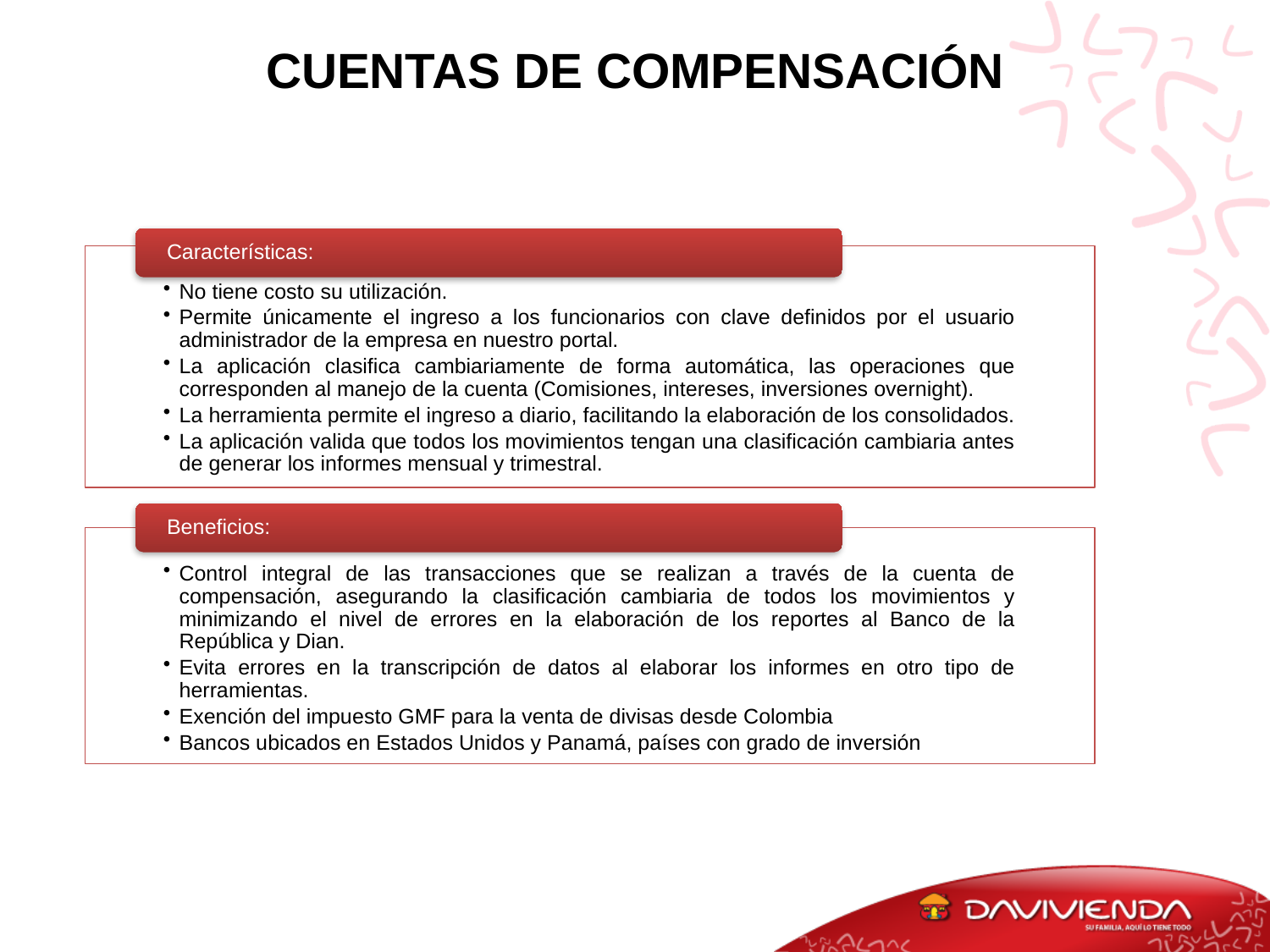

# CUENTAS DE COMPENSACIÓN
No tiene costo su utilización.
Permite únicamente el ingreso a los funcionarios con clave definidos por el usuario administrador de la empresa en nuestro portal.
La aplicación clasifica cambiariamente de forma automática, las operaciones que corresponden al manejo de la cuenta (Comisiones, intereses, inversiones overnight).
La herramienta permite el ingreso a diario, facilitando la elaboración de los consolidados.
La aplicación valida que todos los movimientos tengan una clasificación cambiaria antes de generar los informes mensual y trimestral.
Características:
Control integral de las transacciones que se realizan a través de la cuenta de compensación, asegurando la clasificación cambiaria de todos los movimientos y minimizando el nivel de errores en la elaboración de los reportes al Banco de la República y Dian.
Evita errores en la transcripción de datos al elaborar los informes en otro tipo de herramientas.
Exención del impuesto GMF para la venta de divisas desde Colombia
Bancos ubicados en Estados Unidos y Panamá, países con grado de inversión
Beneficios: